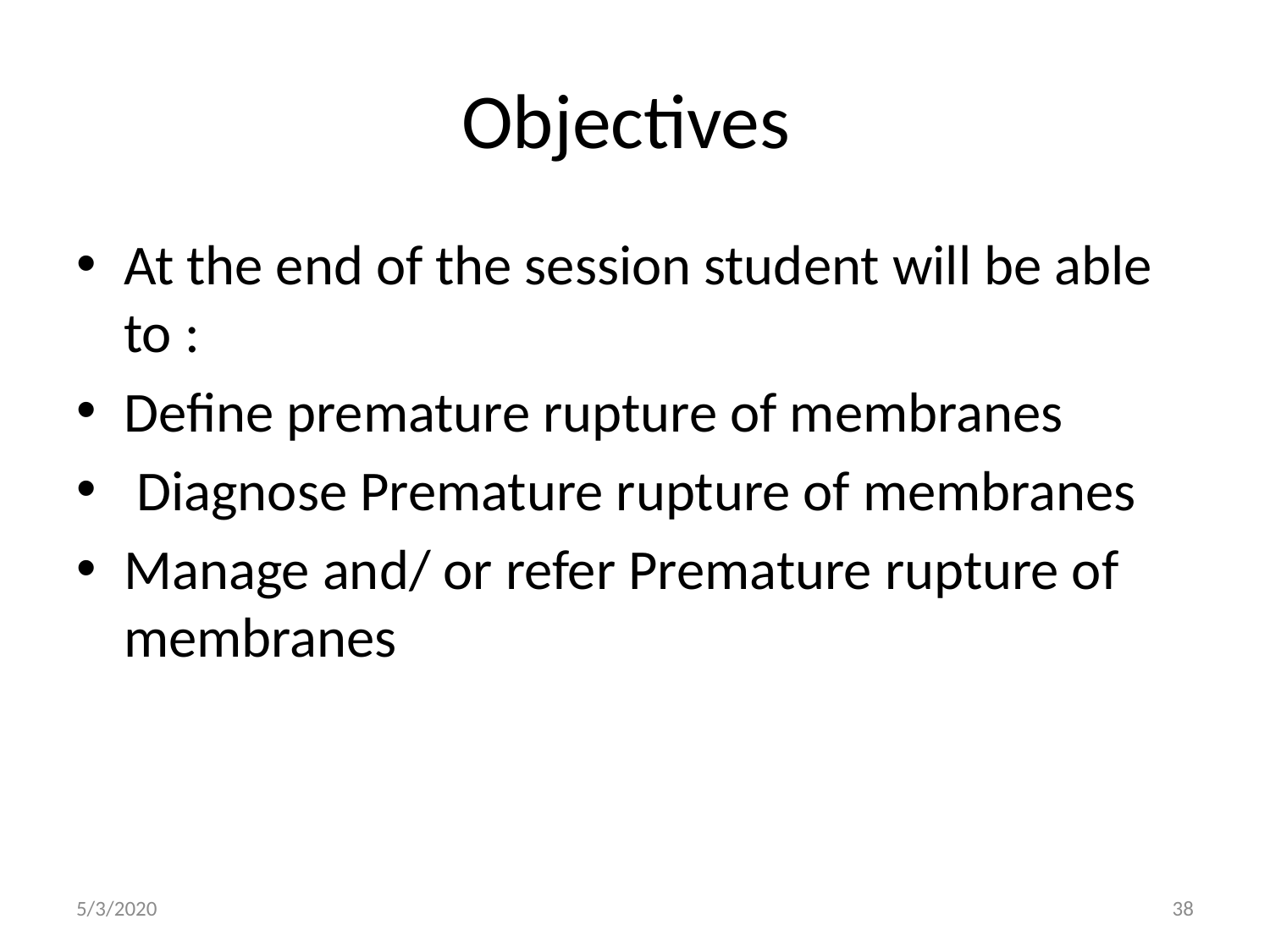

# Objectives
At the end of the session student will be able to :
Define premature rupture of membranes
 Diagnose Premature rupture of membranes
Manage and/ or refer Premature rupture of membranes
5/3/2020
38